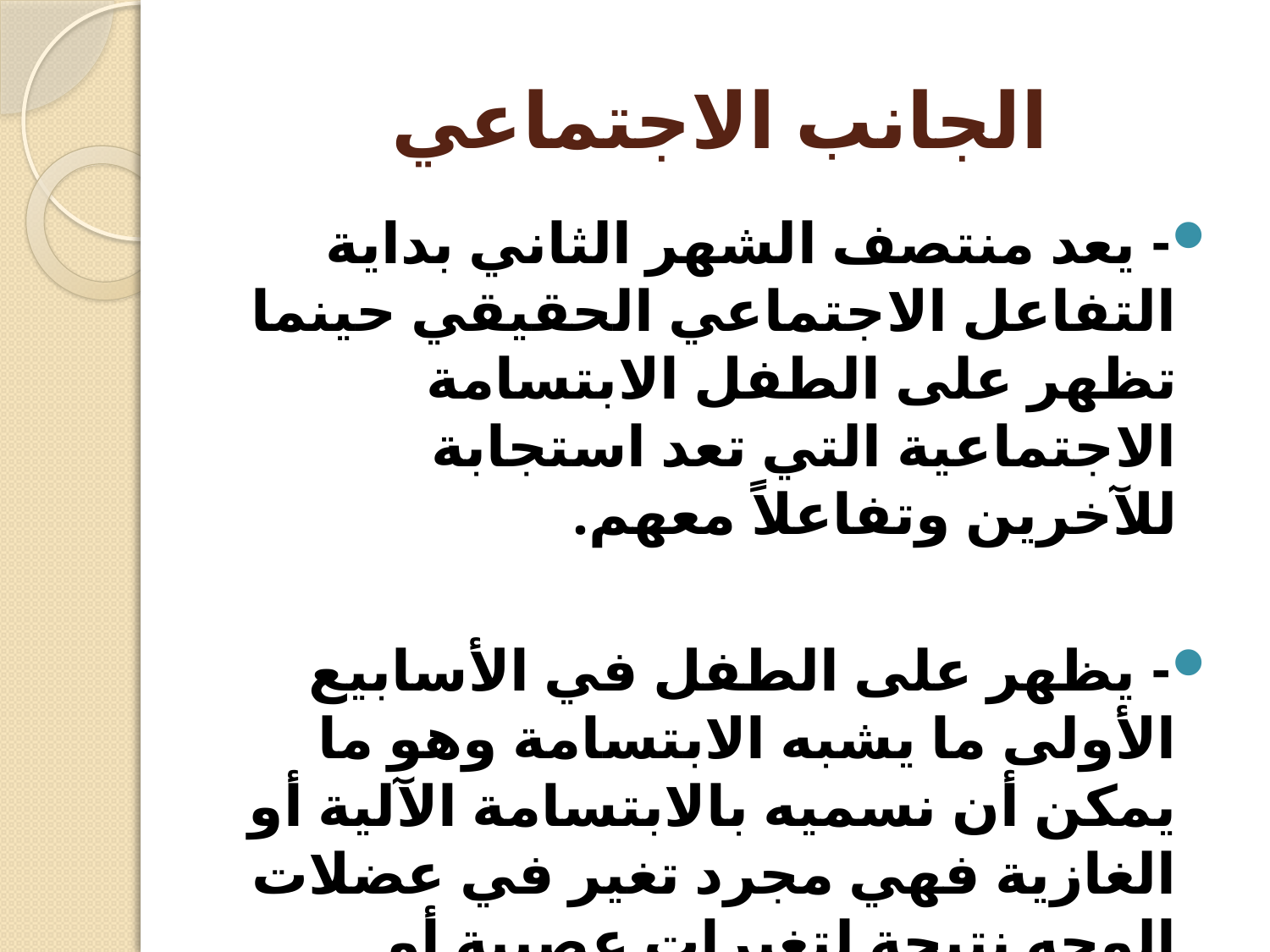

# الجانب الاجتماعي
- يعد منتصف الشهر الثاني بداية التفاعل الاجتماعي الحقيقي حينما تظهر على الطفل الابتسامة الاجتماعية التي تعد استجابة للآخرين وتفاعلاً معهم.

- يظهر على الطفل في الأسابيع الأولى ما يشبه الابتسامة وهو ما يمكن أن نسميه بالابتسامة الآلية أو الغازية فهي مجرد تغير في عضلات الوجه نتيجة لتغيرات عصبية أو تغيرات في الجهاز الهضمي.